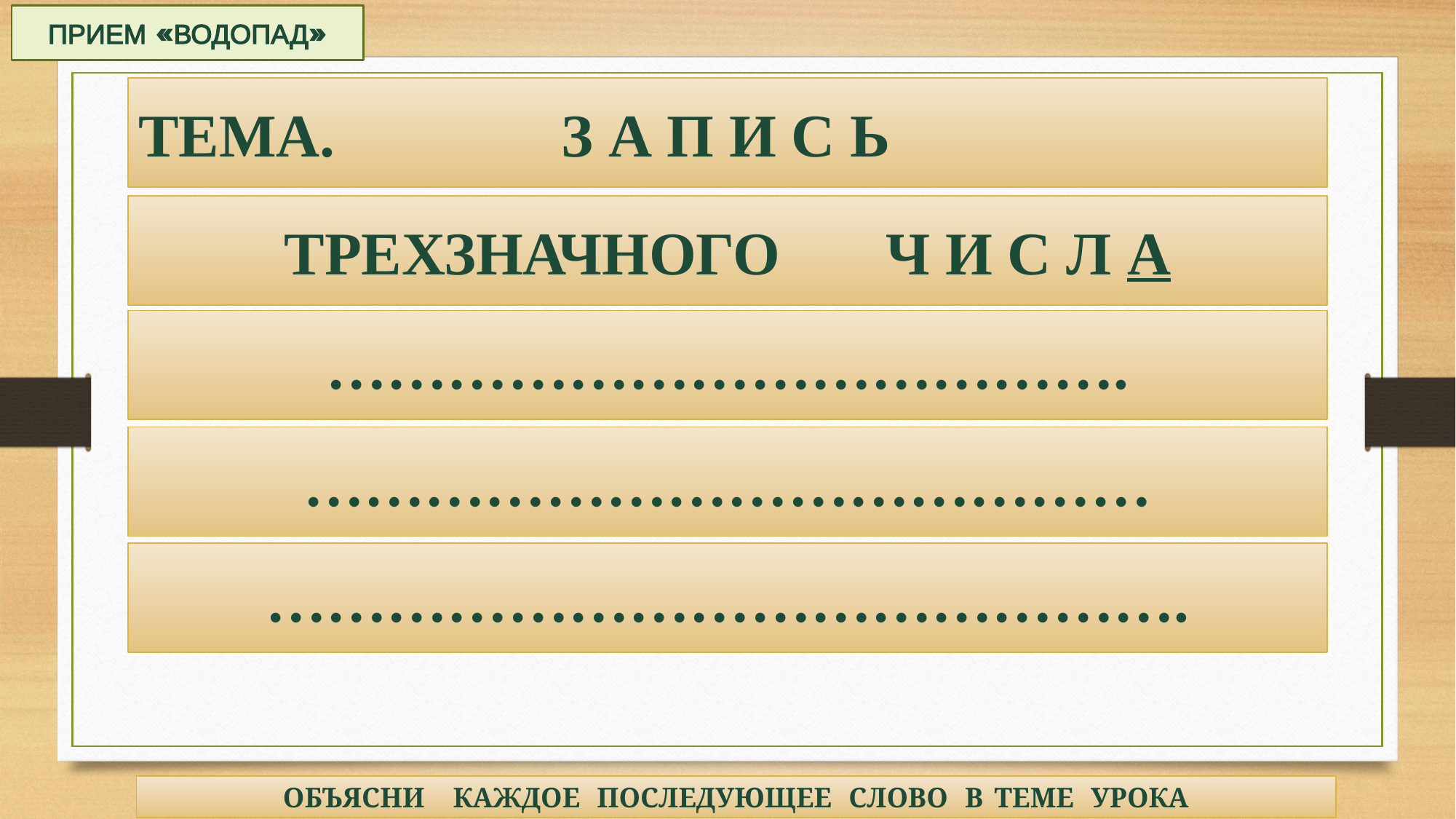

ПРИЕМ «ВОДОПАД»
ТЕМА.               З А П И С Ь
ТРЕХЗНАЧНОГО       Ч И С Л А
………………………………….
……………………………………
……………………………………….
ОБЪЯСНИ     КАЖДОЕ   ПОСЛЕДУЮЩЕЕ   СЛОВО   В  ТЕМЕ   УРОКА